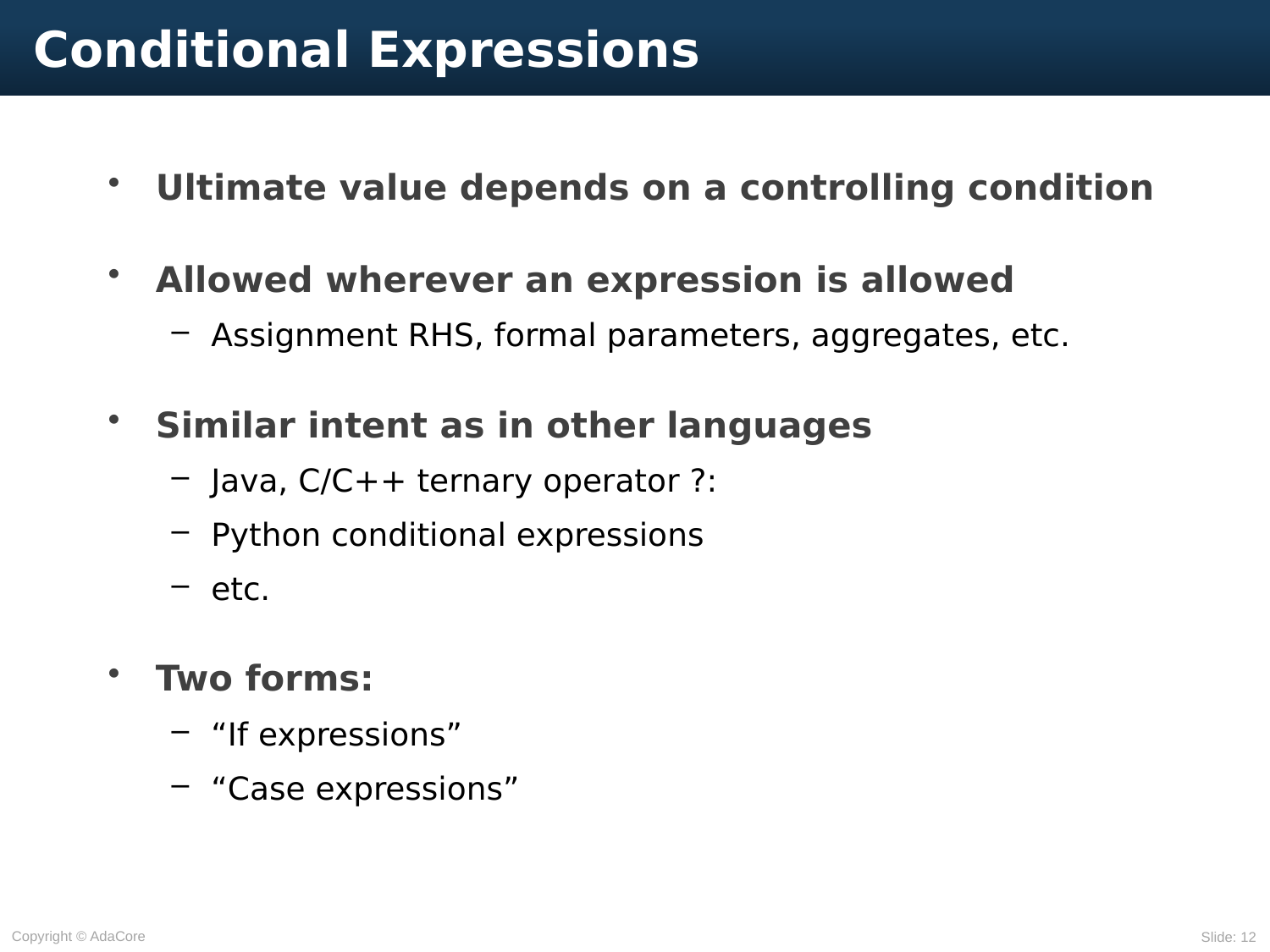

# Conditional Expressions
Ultimate value depends on a controlling condition
Allowed wherever an expression is allowed
Assignment RHS, formal parameters, aggregates, etc.
Similar intent as in other languages
Java, C/C++ ternary operator ?:
Python conditional expressions
etc.
Two forms:
“If expressions”
“Case expressions”